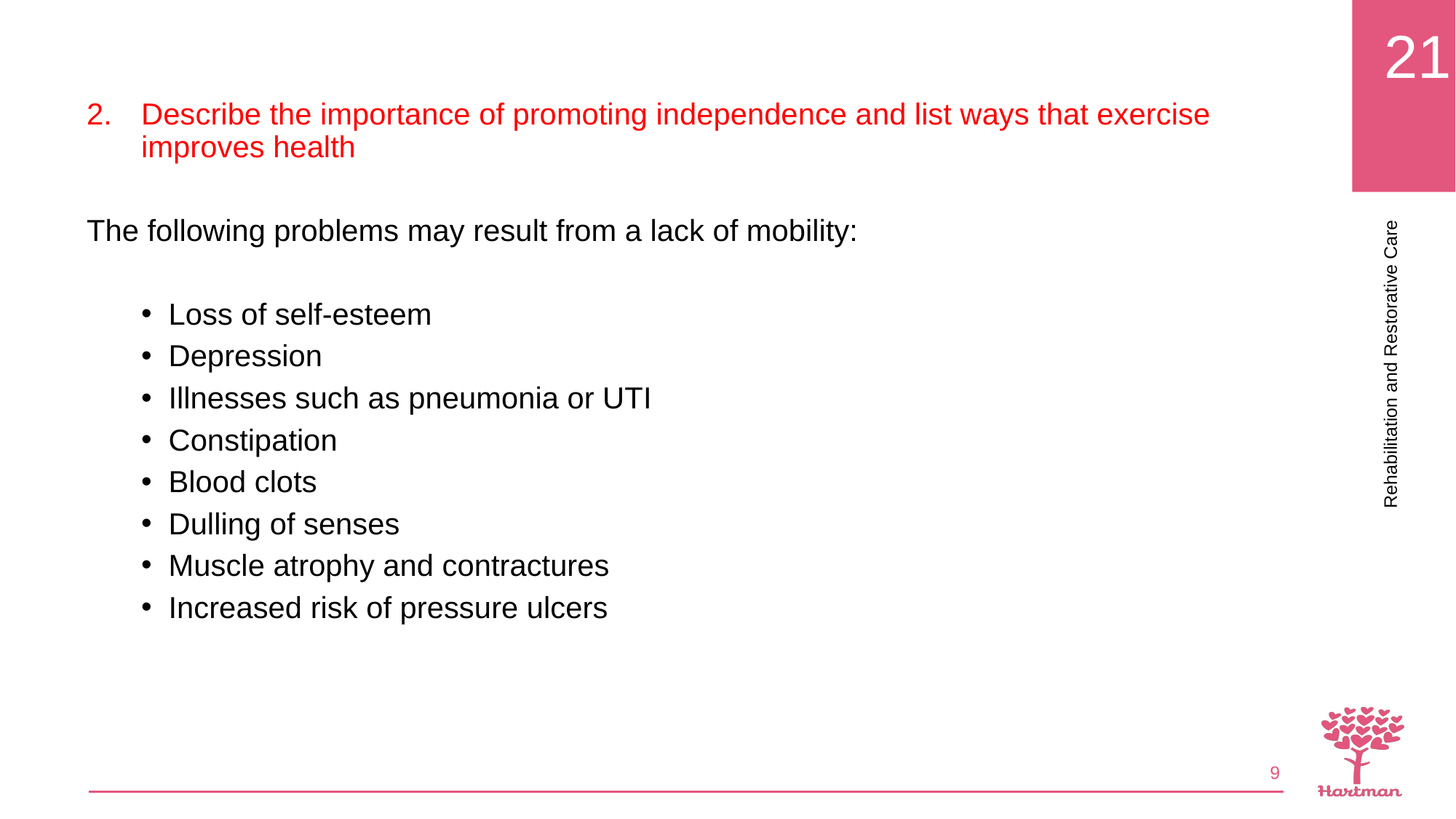

Describe the importance of promoting independence and list ways that exercise  improves health

The following problems may result from a lack of mobility:

Loss of self-esteem
Depression
Illnesses such as pneumonia or UTI
Constipation
Blood clots
Dulling of senses
Muscle atrophy and contractures
Increased risk of pressure ulcers

9